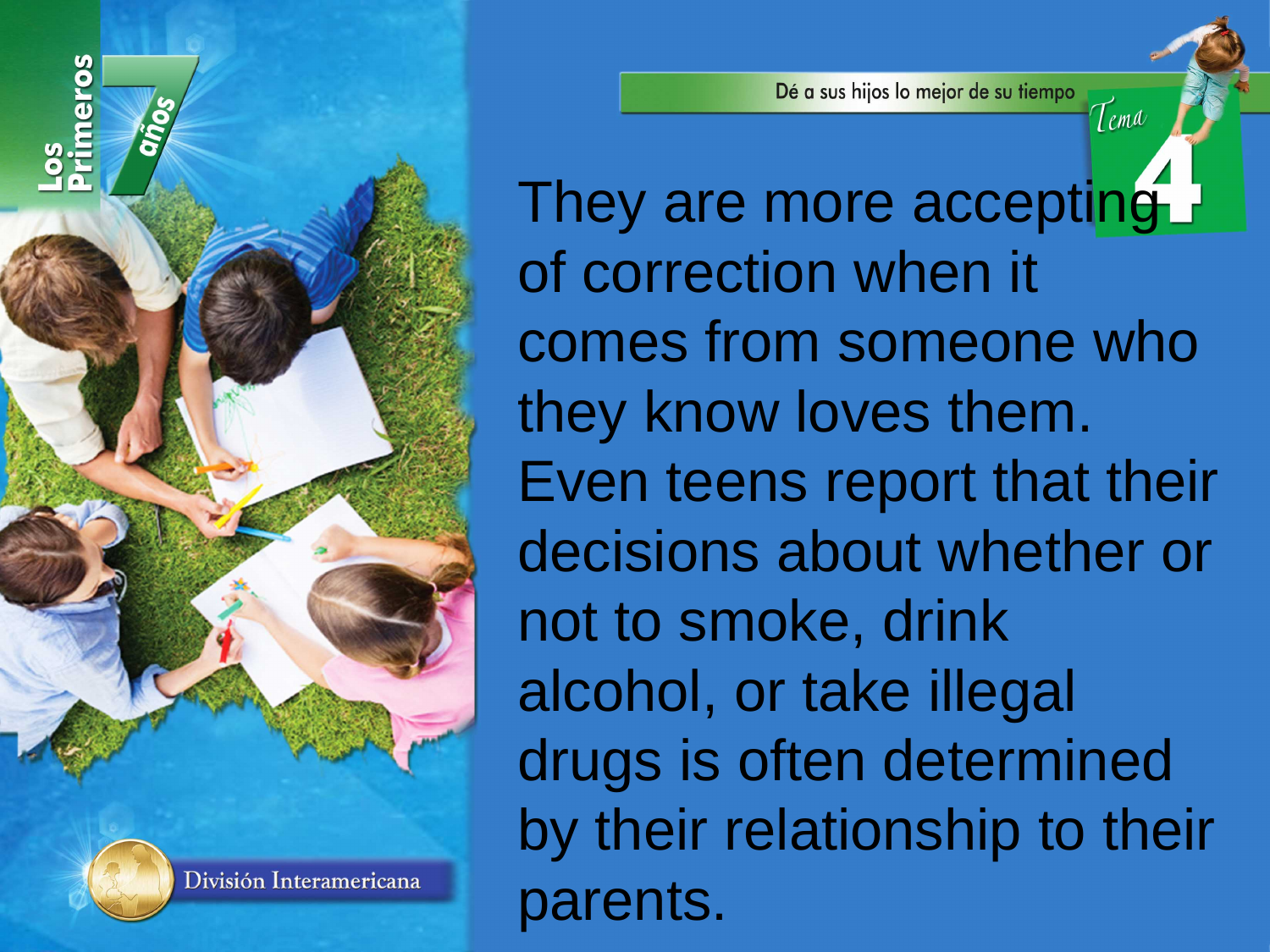

They are more accepting of correction when it comes from someone who they know loves them. Even teens report that their decisions about whether or not to smoke, drink alcohol, or take illegal drugs is often determined by their relationship to their parents.